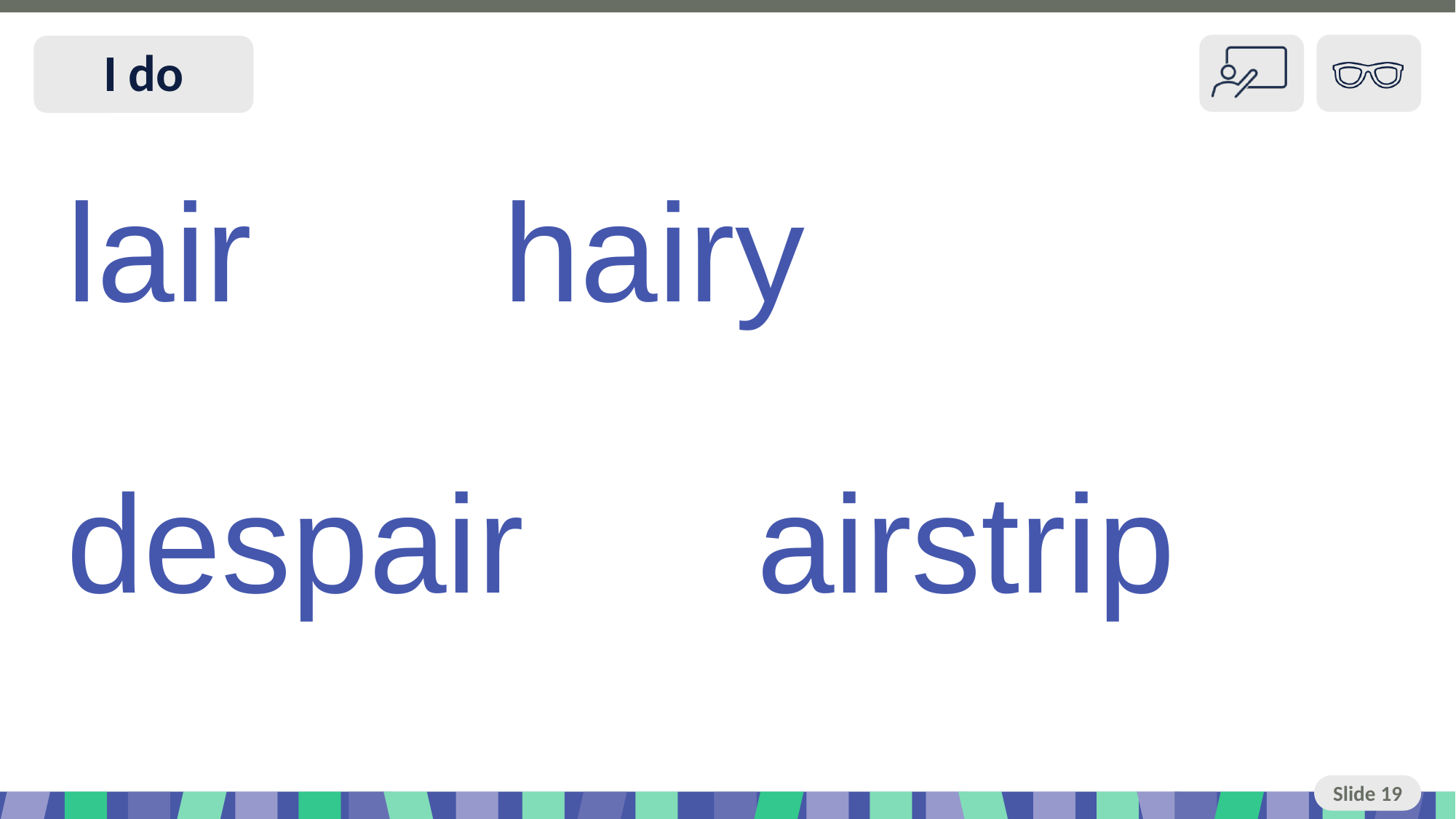

Slide 19 I do
lair      	hairy
despair      airstrip